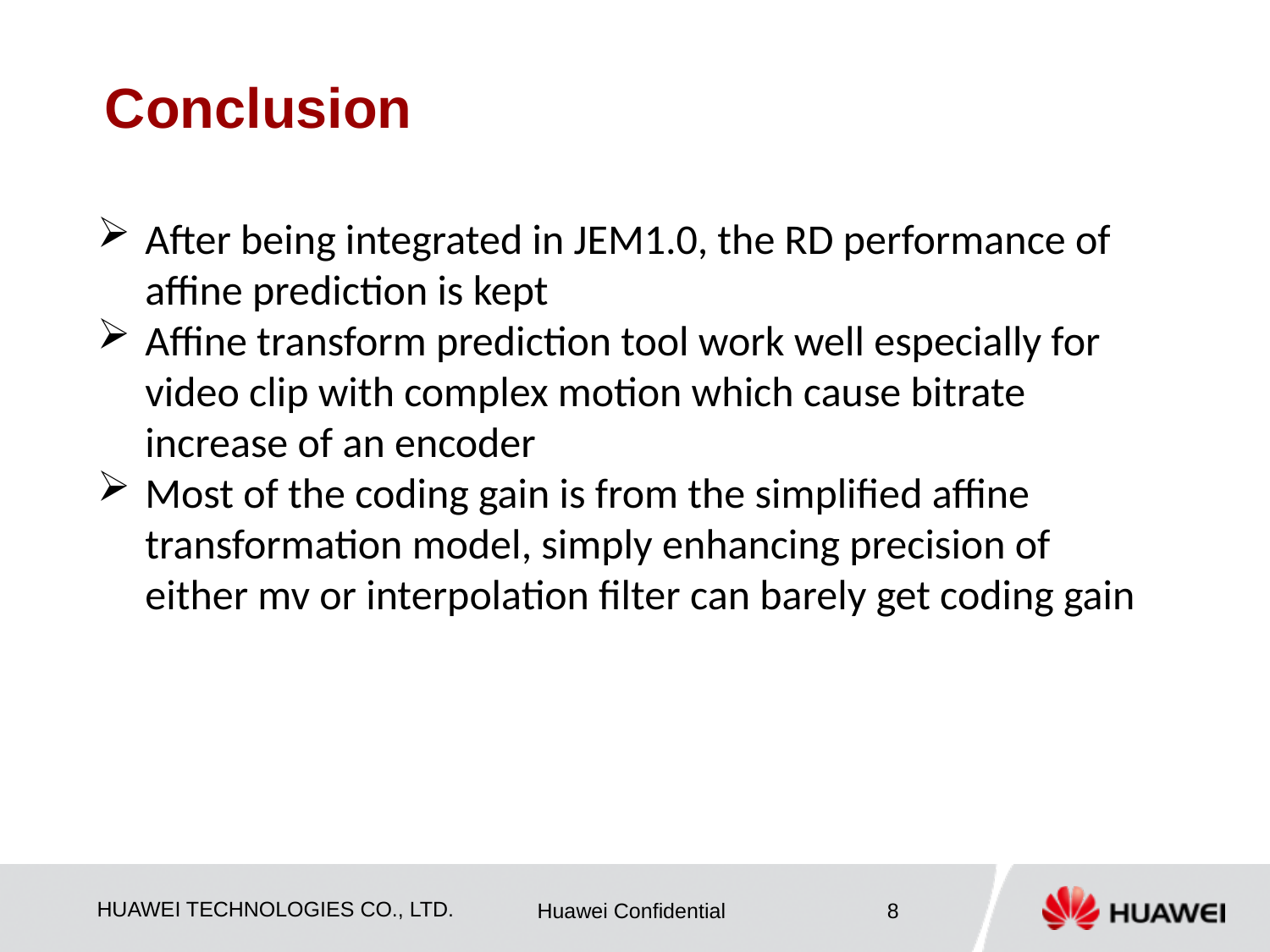

# Conclusion
After being integrated in JEM1.0, the RD performance of affine prediction is kept
Affine transform prediction tool work well especially for video clip with complex motion which cause bitrate increase of an encoder
Most of the coding gain is from the simplified affine transformation model, simply enhancing precision of either mv or interpolation filter can barely get coding gain